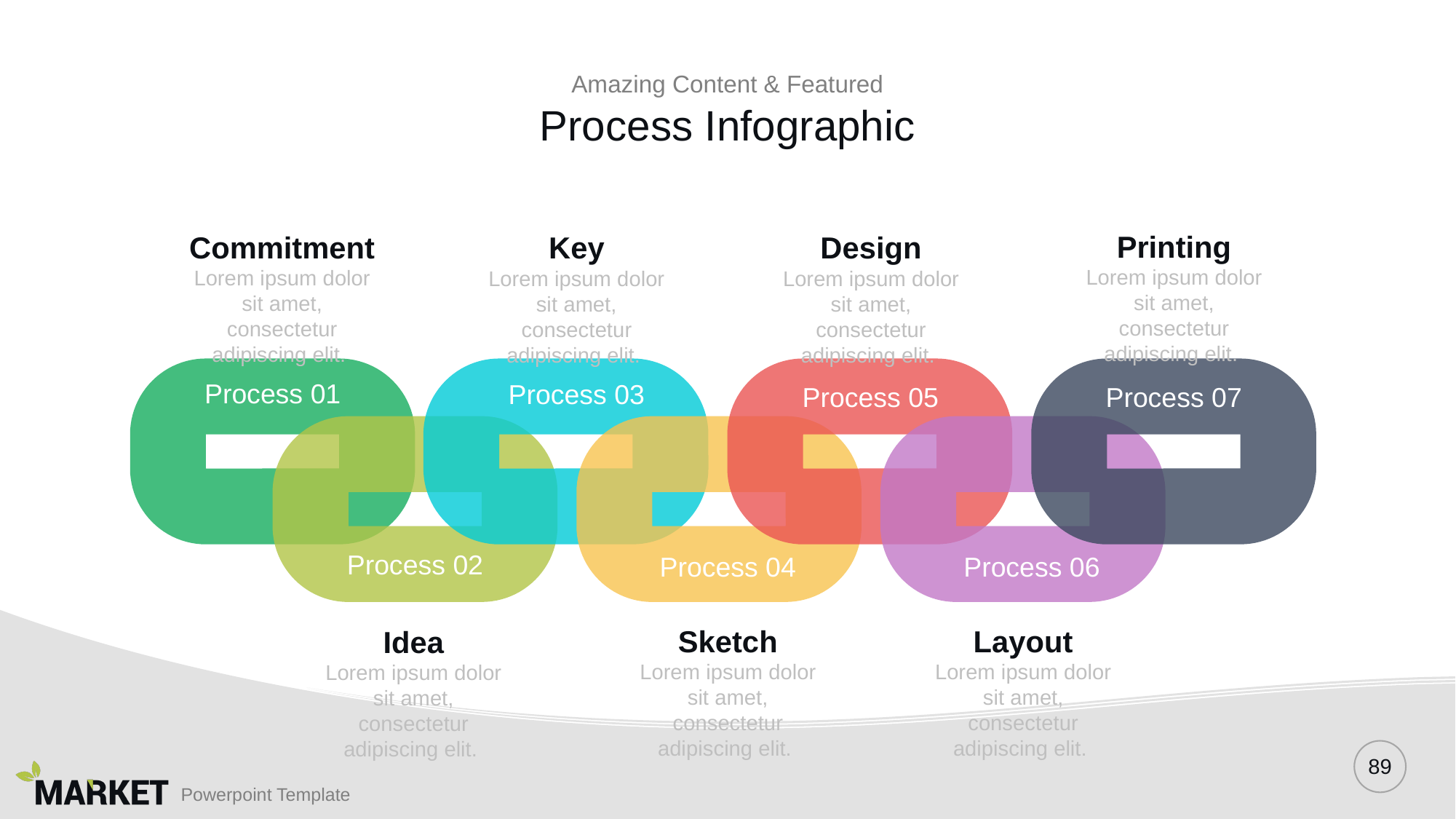

Amazing Content & Featured
# Process Infographic
Printing
Lorem ipsum dolor sit amet, consectetur adipiscing elit.
Commitment
Lorem ipsum dolor sit amet, consectetur adipiscing elit.
Key
Lorem ipsum dolor sit amet, consectetur adipiscing elit.
Design
Lorem ipsum dolor sit amet, consectetur adipiscing elit.
Process 01
Process 03
Process 05
Process 07

Process 02
Process 04
Process 06
Sketch
Lorem ipsum dolor sit amet, consectetur adipiscing elit.
Layout
Lorem ipsum dolor sit amet, consectetur adipiscing elit.
Idea
Lorem ipsum dolor sit amet, consectetur adipiscing elit.